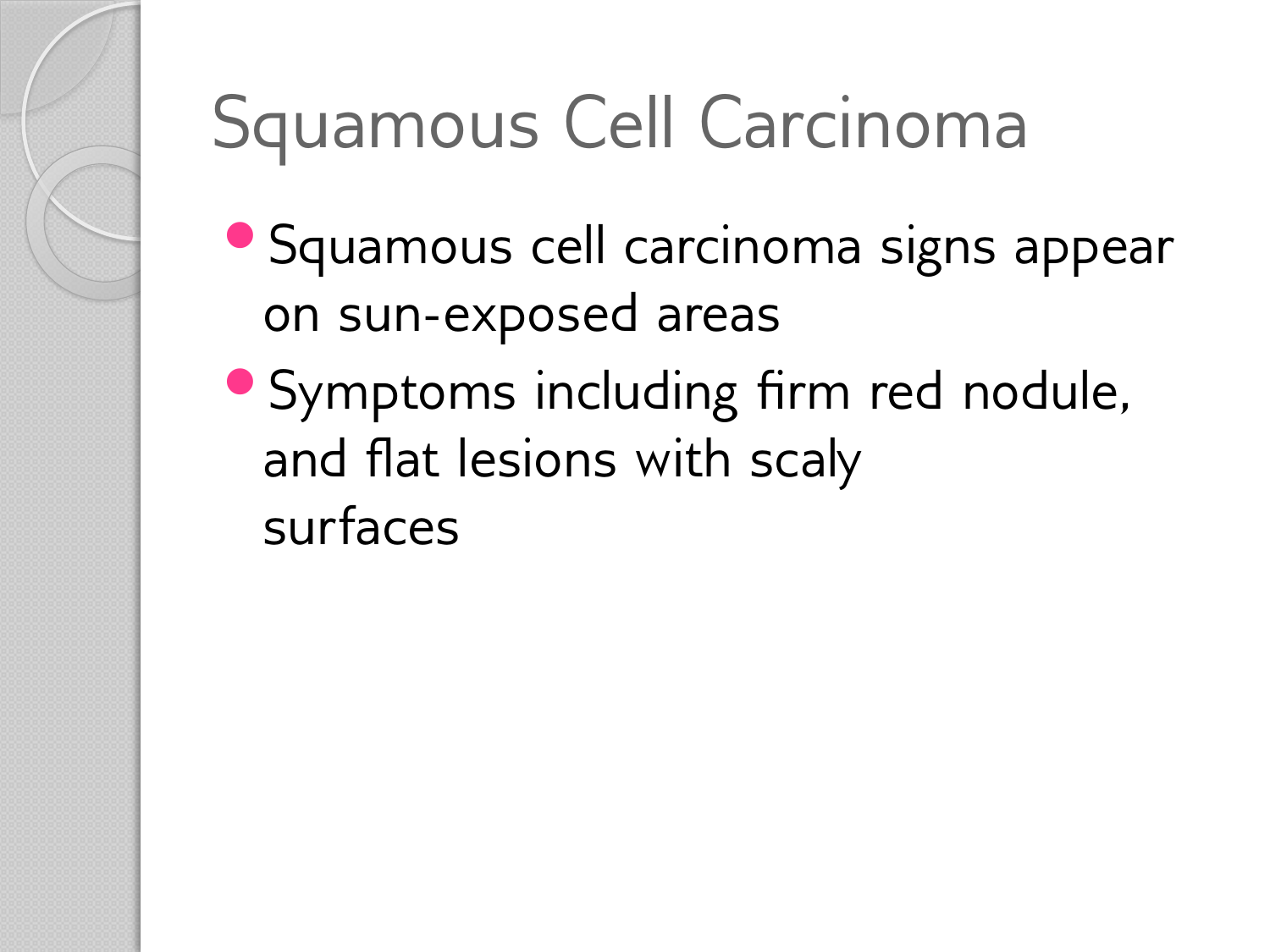

# Squamous Cell Carcinoma
Squamous cell carcinoma signs appear on sun-exposed areas
Symptoms including firm red nodule, and flat lesions with scaly
surfaces